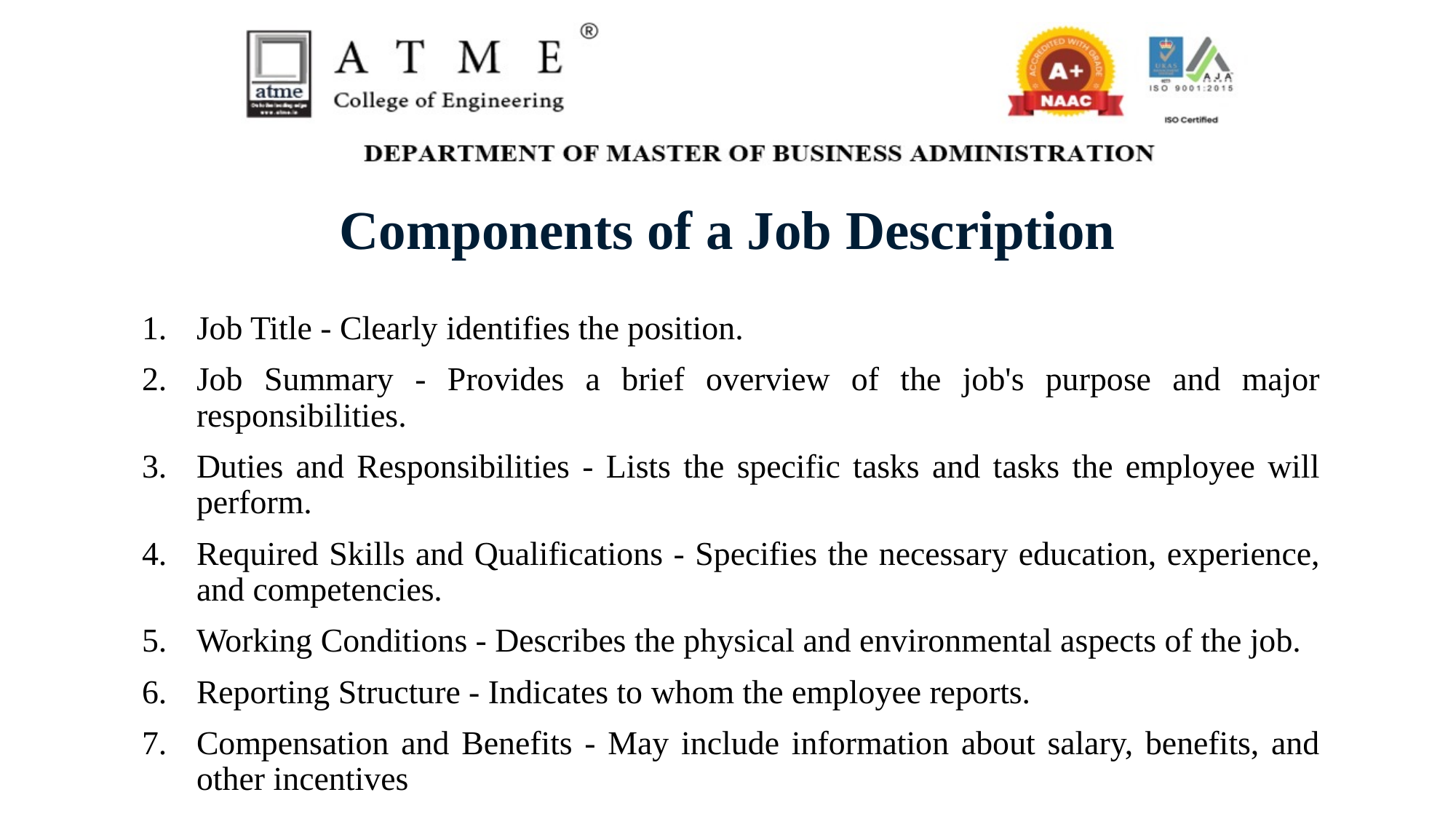

# Components of a Job Description
Job Title - Clearly identifies the position.
Job Summary - Provides a brief overview of the job's purpose and major responsibilities.
Duties and Responsibilities - Lists the specific tasks and tasks the employee will perform.
Required Skills and Qualifications - Specifies the necessary education, experience, and competencies.
Working Conditions - Describes the physical and environmental aspects of the job.
Reporting Structure - Indicates to whom the employee reports.
Compensation and Benefits - May include information about salary, benefits, and other incentives